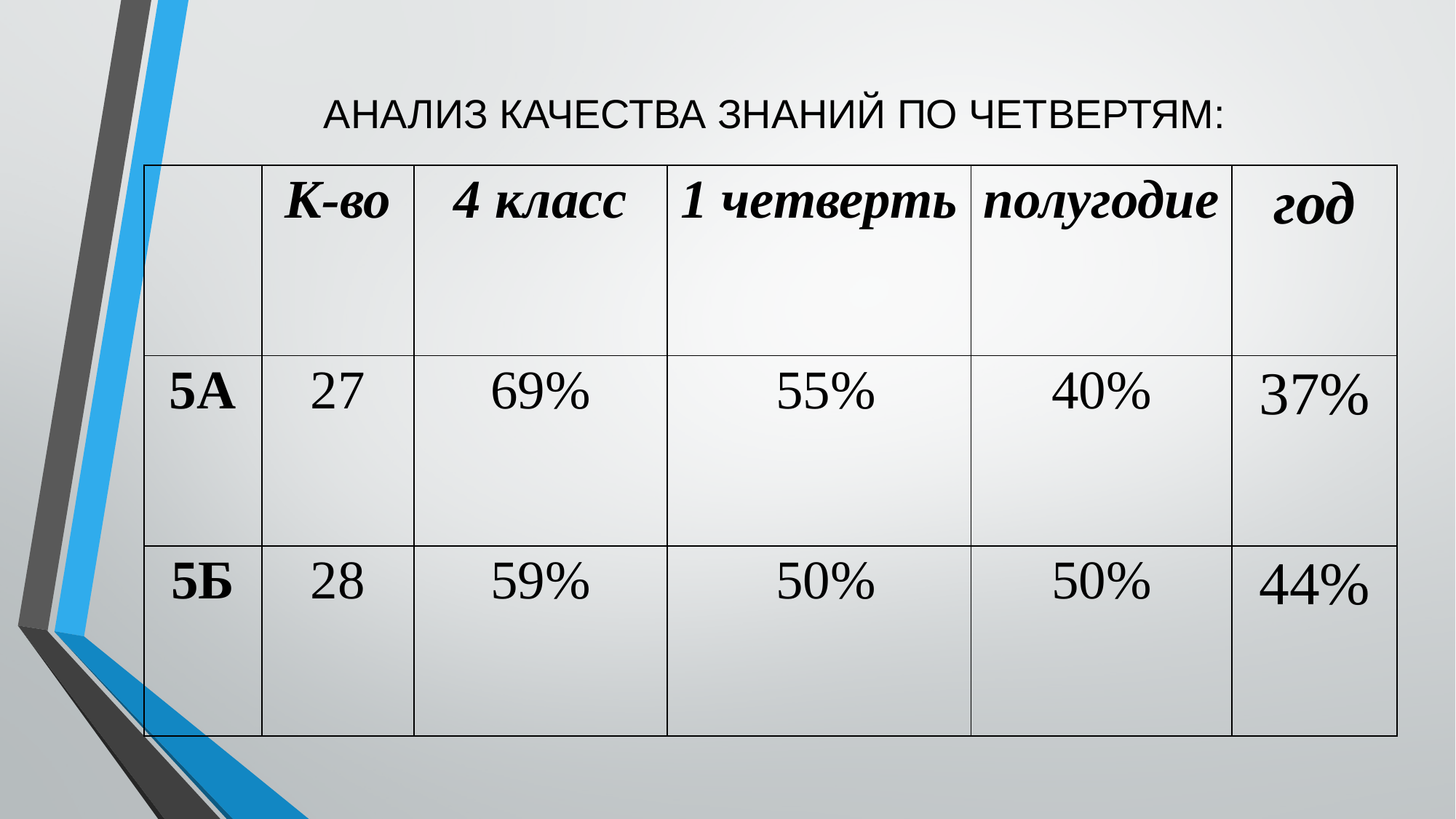

# АНАЛИЗ КАЧЕСТВА ЗНАНИЙ ПО ЧЕТВЕРТЯМ:
|  | К-во | 4 класс | 1 четверть | полугодие | год |
| --- | --- | --- | --- | --- | --- |
| 5А | 27 | 69% | 55% | 40% | 37% |
| 5Б | 28 | 59% | 50% | 50% | 44% |